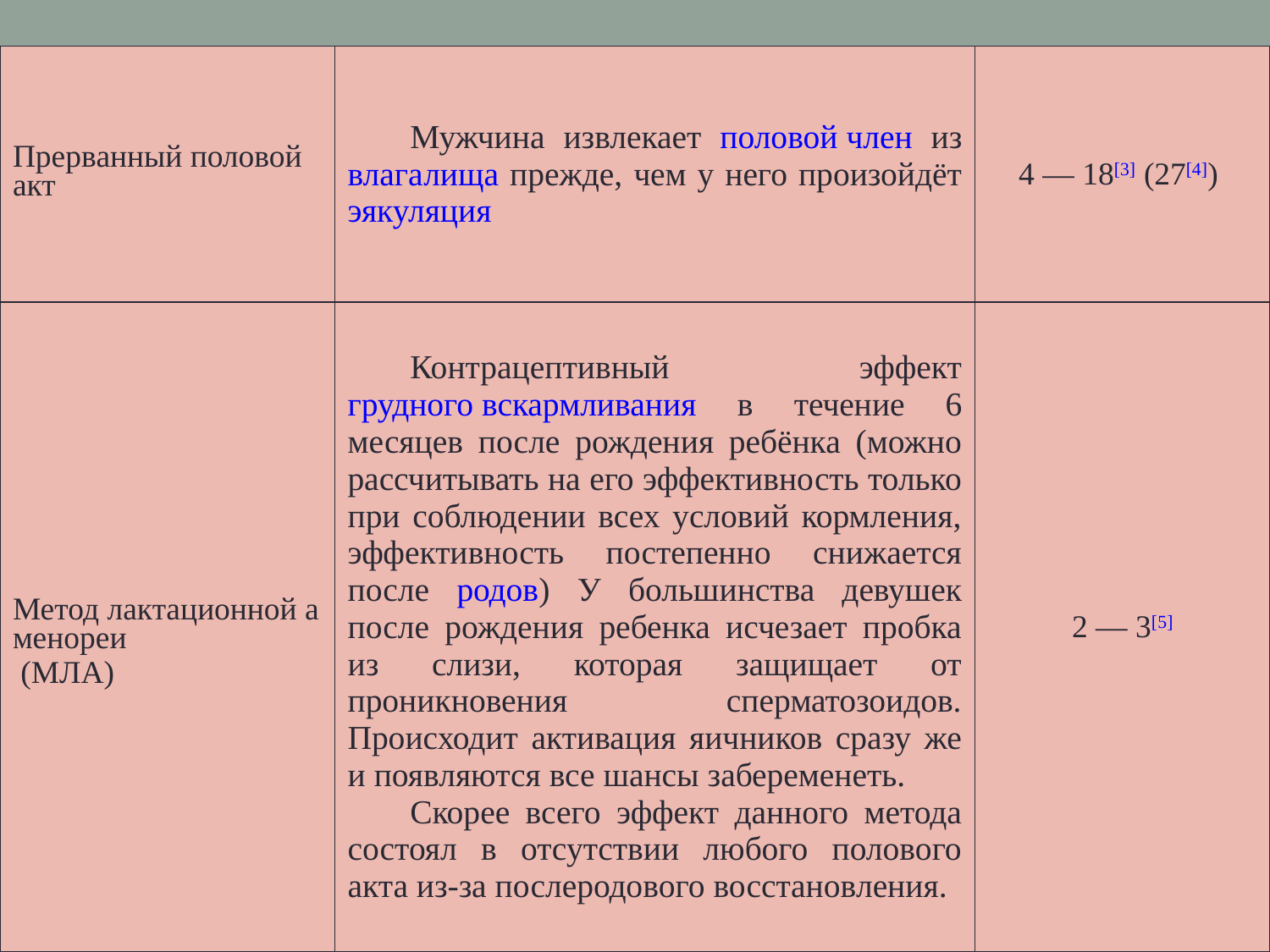

| Прерванный половой акт | Мужчина извлекает половой член из влагалища прежде, чем у него произойдёт эякуляция | 4 — 18[3] (27[4]) |
| --- | --- | --- |
| Метод лактационной аменореи (МЛА) | Контрацептивный эффект грудного вскармливания в течение 6 месяцев после рождения ребёнка (можно рассчитывать на его эффективность только при соблюдении всех условий кормления, эффективность постепенно снижается после родов) У большинства девушек после рождения ребенка исчезает пробка из слизи, которая защищает от проникновения сперматозоидов. Происходит активация яичников сразу же и появляются все шансы забеременеть. Скорее всего эффект данного метода состоял в отсутствии любого полового акта из-за послеродового восстановления. | 2 — 3[5] |